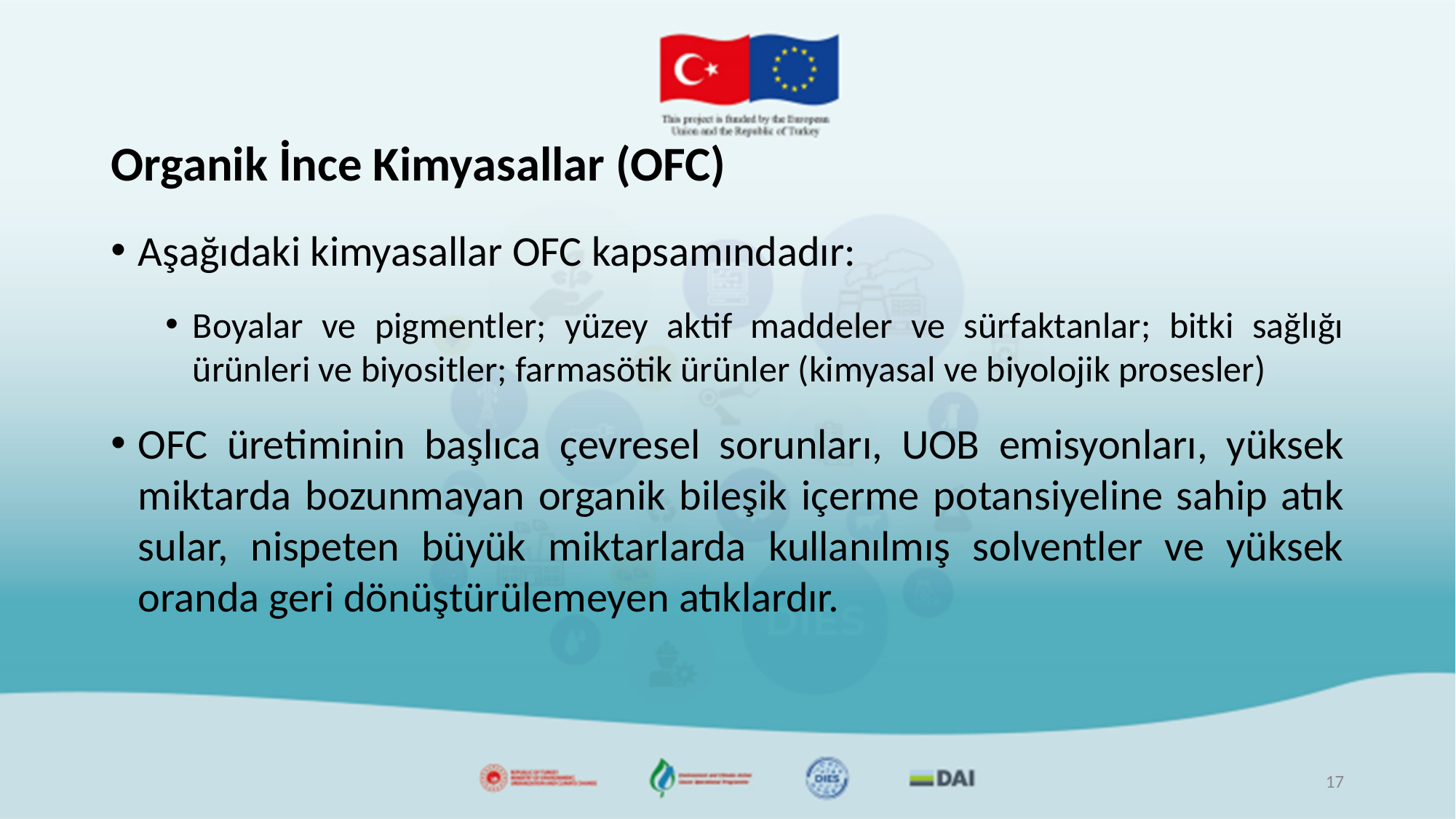

# Organik İnce Kimyasallar (OFC)
Aşağıdaki kimyasallar OFC kapsamındadır:
Boyalar ve pigmentler; yüzey aktif maddeler ve sürfaktanlar; bitki sağlığı ürünleri ve biyositler; farmasötik ürünler (kimyasal ve biyolojik prosesler)
OFC üretiminin başlıca çevresel sorunları, UOB emisyonları, yüksek miktarda bozunmayan organik bileşik içerme potansiyeline sahip atık sular, nispeten büyük miktarlarda kullanılmış solventler ve yüksek oranda geri dönüştürülemeyen atıklardır.

17